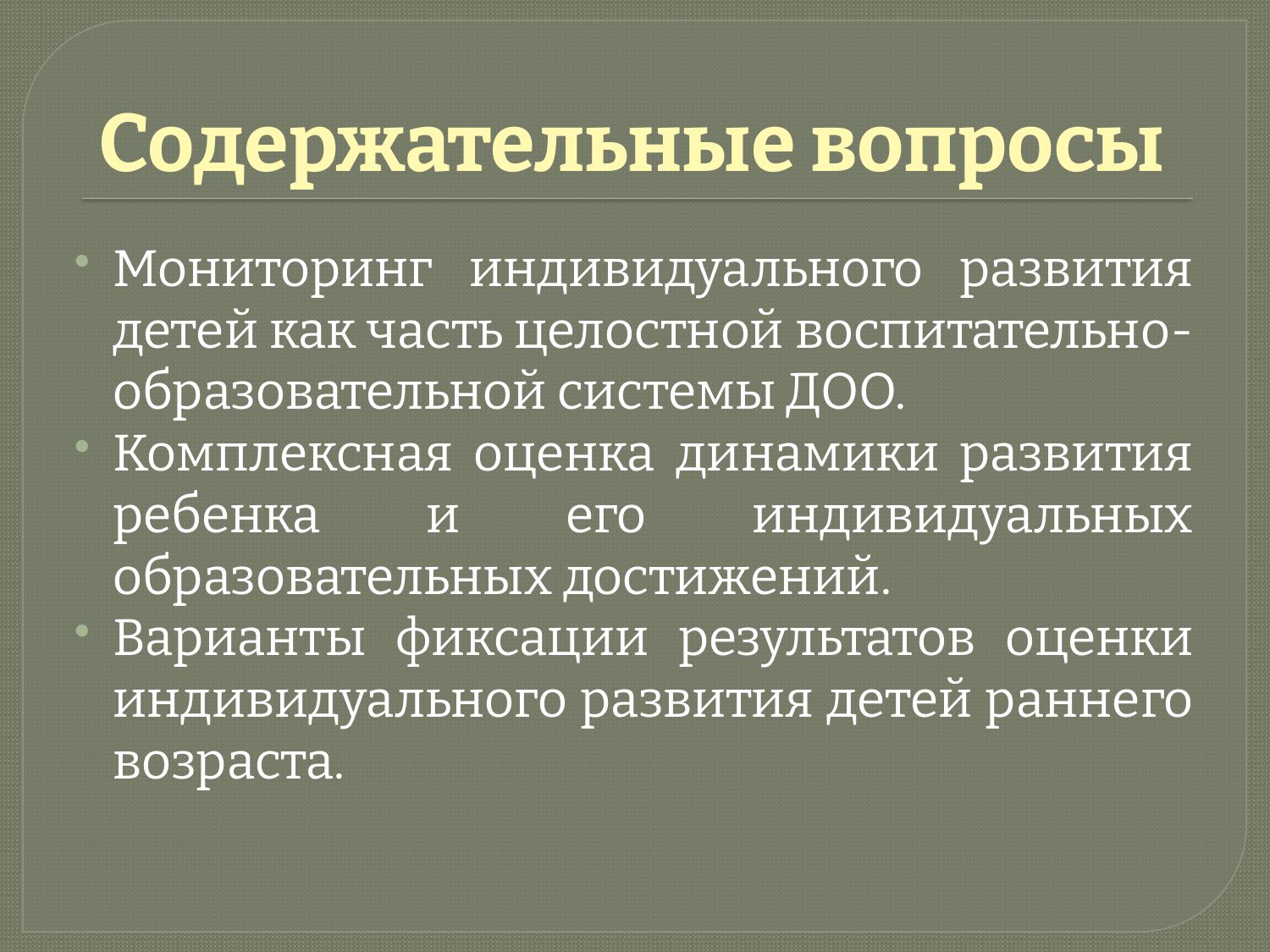

# Содержательные вопросы
Мониторинг индивидуального развития детей как часть целостной воспитательно-образовательной системы ДОО.
Комплексная оценка динамики развития ребенка и его индивидуальных образовательных достижений.
Варианты фиксации результатов оценки индивидуального развития детей раннего возраста.